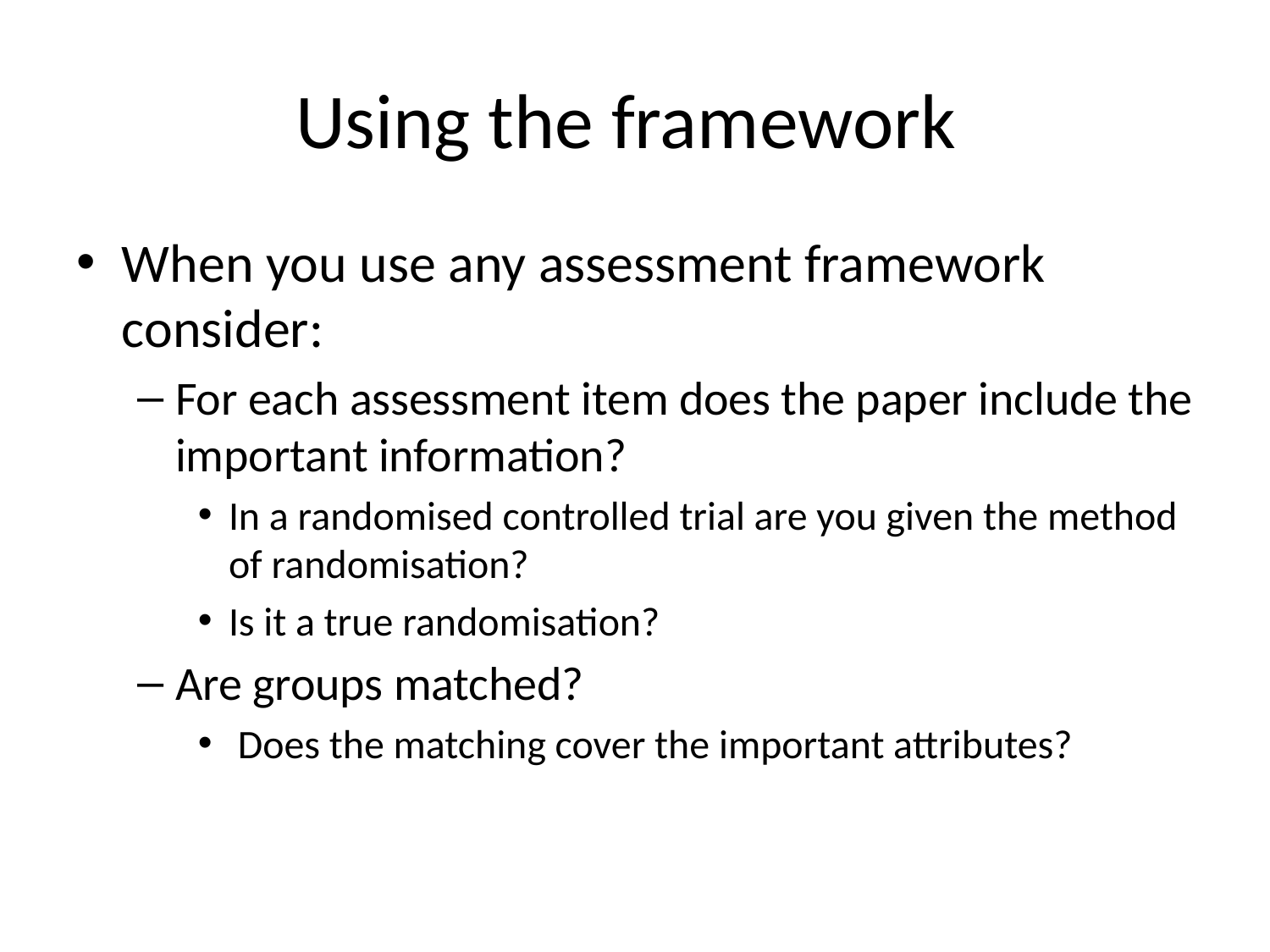

# Using the framework
When you use any assessment framework consider:
For each assessment item does the paper include the important information?
In a randomised controlled trial are you given the method of randomisation?
Is it a true randomisation?
Are groups matched?
 Does the matching cover the important attributes?